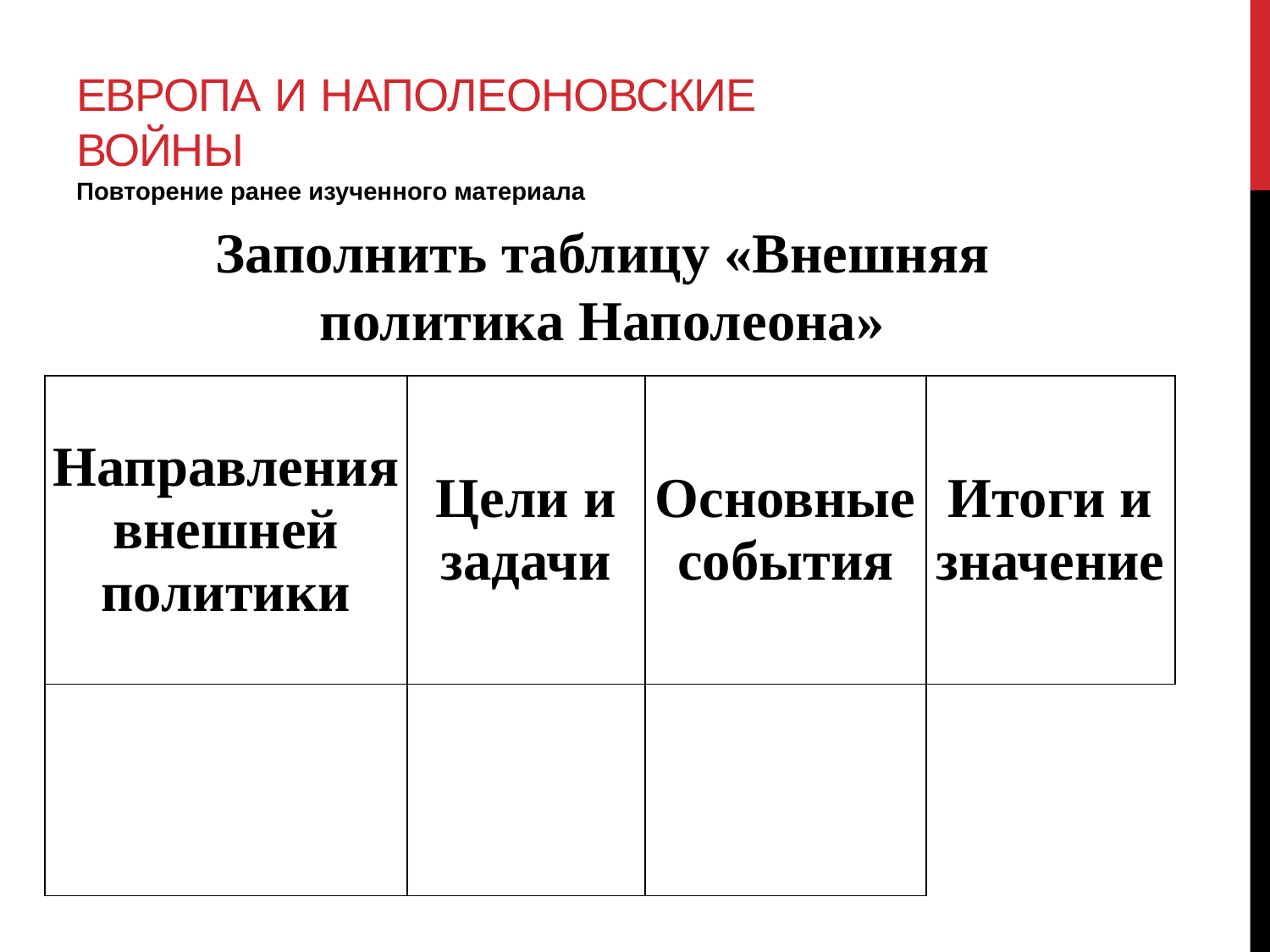

# Европа и наполеоновские войны Повторение ранее изученного материала
Заполнить таблицу «Внешняя политика Наполеона»
| Направления внешней политики | Цели и задачи | Основные события | Итоги и значение |
| --- | --- | --- | --- |
|  |  |  |  |